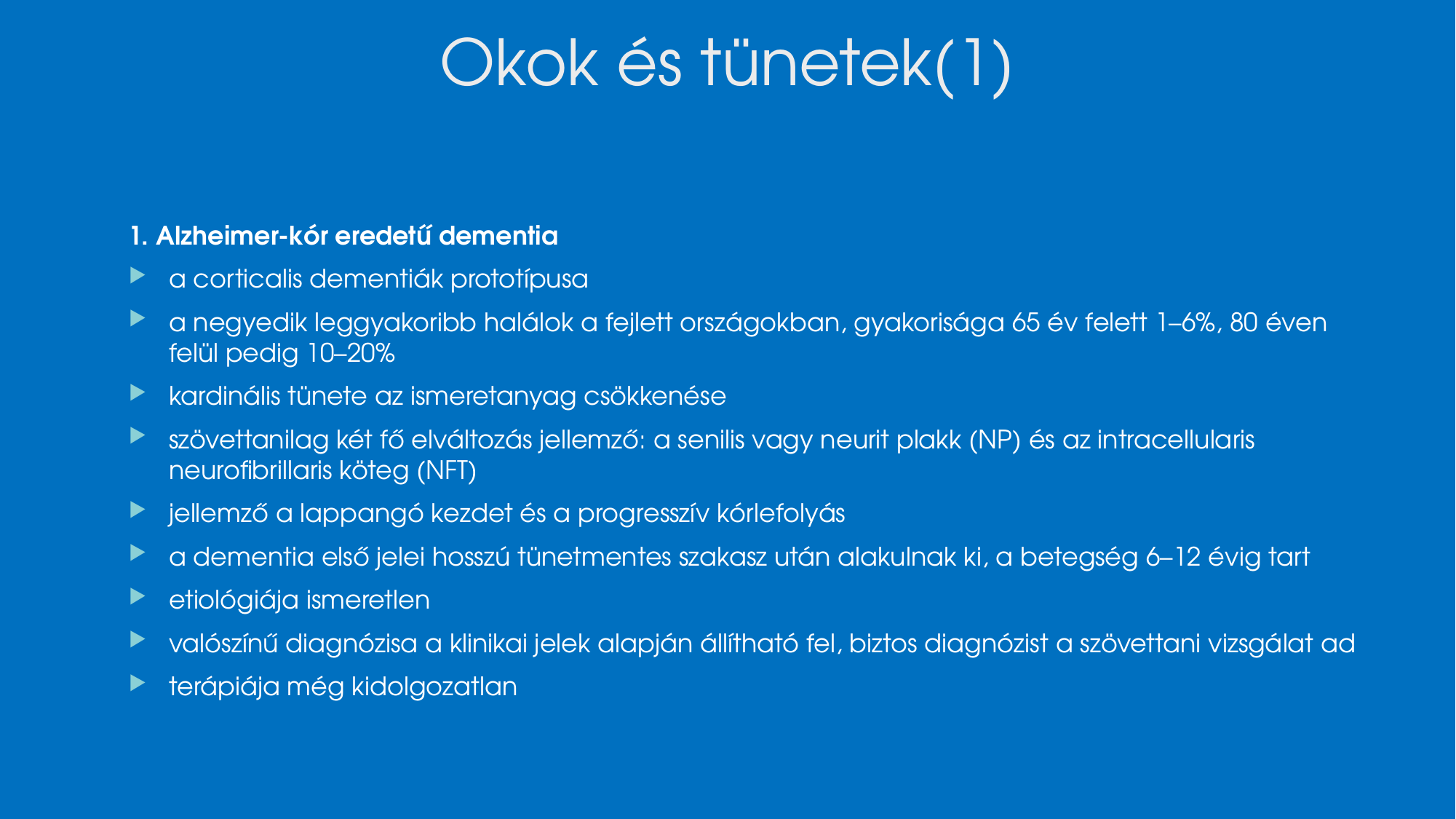

# Okok és tünetek(1)
16
1. Alzheimer-kór eredetű dementia
a corticalis dementiák prototípusa
a negyedik leggyakoribb halálok a fejlett országokban, gyakorisága 65 év felett 1–6%, 80 éven felül pedig 10–20%
kardinális tünete az ismeretanyag csökkenése
szövettanilag két fő elváltozás jellemző: a senilis vagy neurit plakk (NP) és az intracellularis neurofibrillaris köteg (NFT)
jellemző a lappangó kezdet és a progresszív kórlefolyás
a dementia első jelei hosszú tünetmentes szakasz után alakulnak ki, a betegség 6–12 évig tart
etiológiája ismeretlen
valószínű diagnózisa a klinikai jelek alapján állítható fel, biztos diagnózist a szövettani vizsgálat ad
terápiája még kidolgozatlan